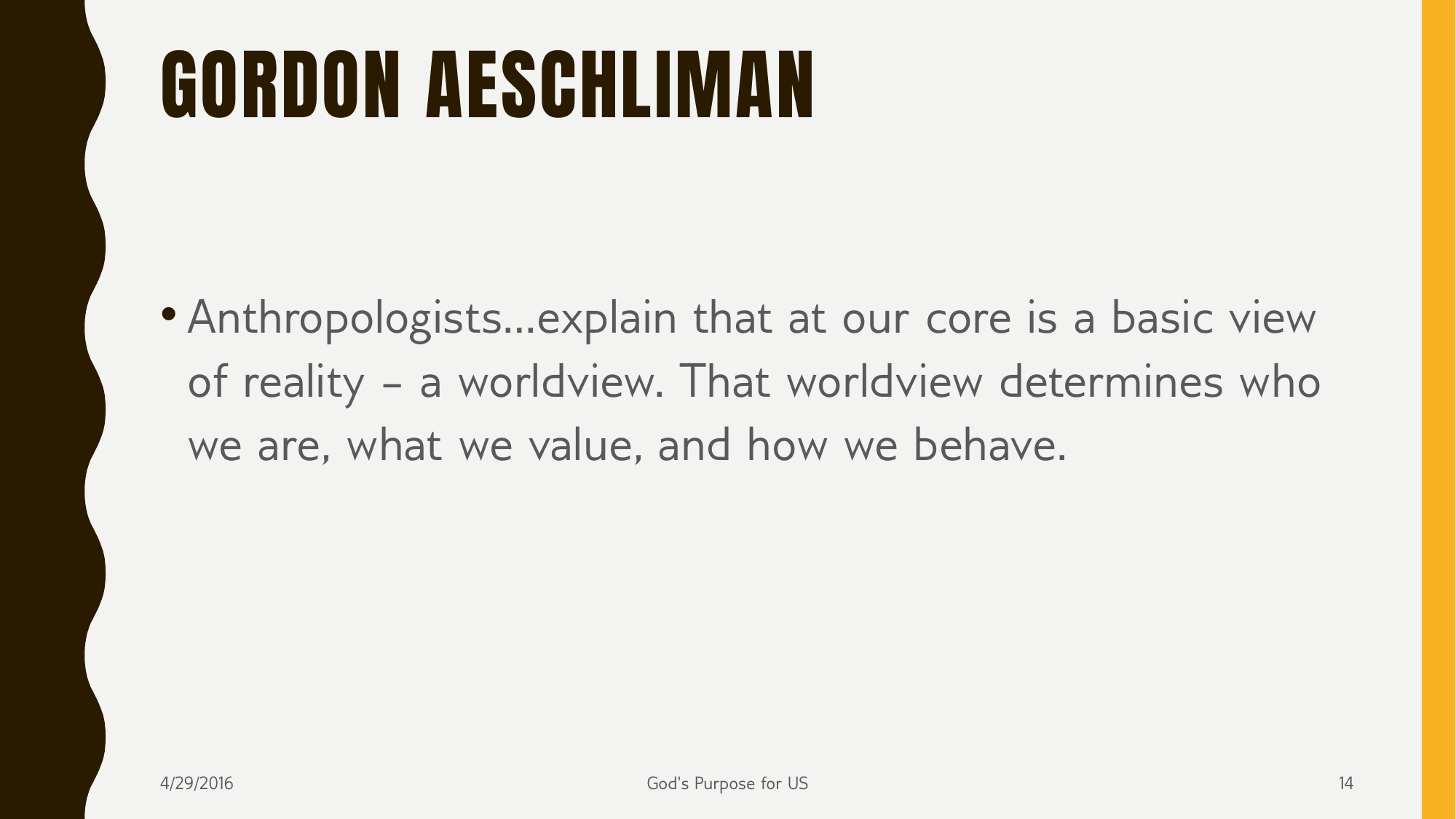

# Gordon aeschliman
Anthropologists…explain that at our core is a basic view of reality – a worldview. That worldview determines who we are, what we value, and how we behave.
4/29/2016
God's Purpose for US
14